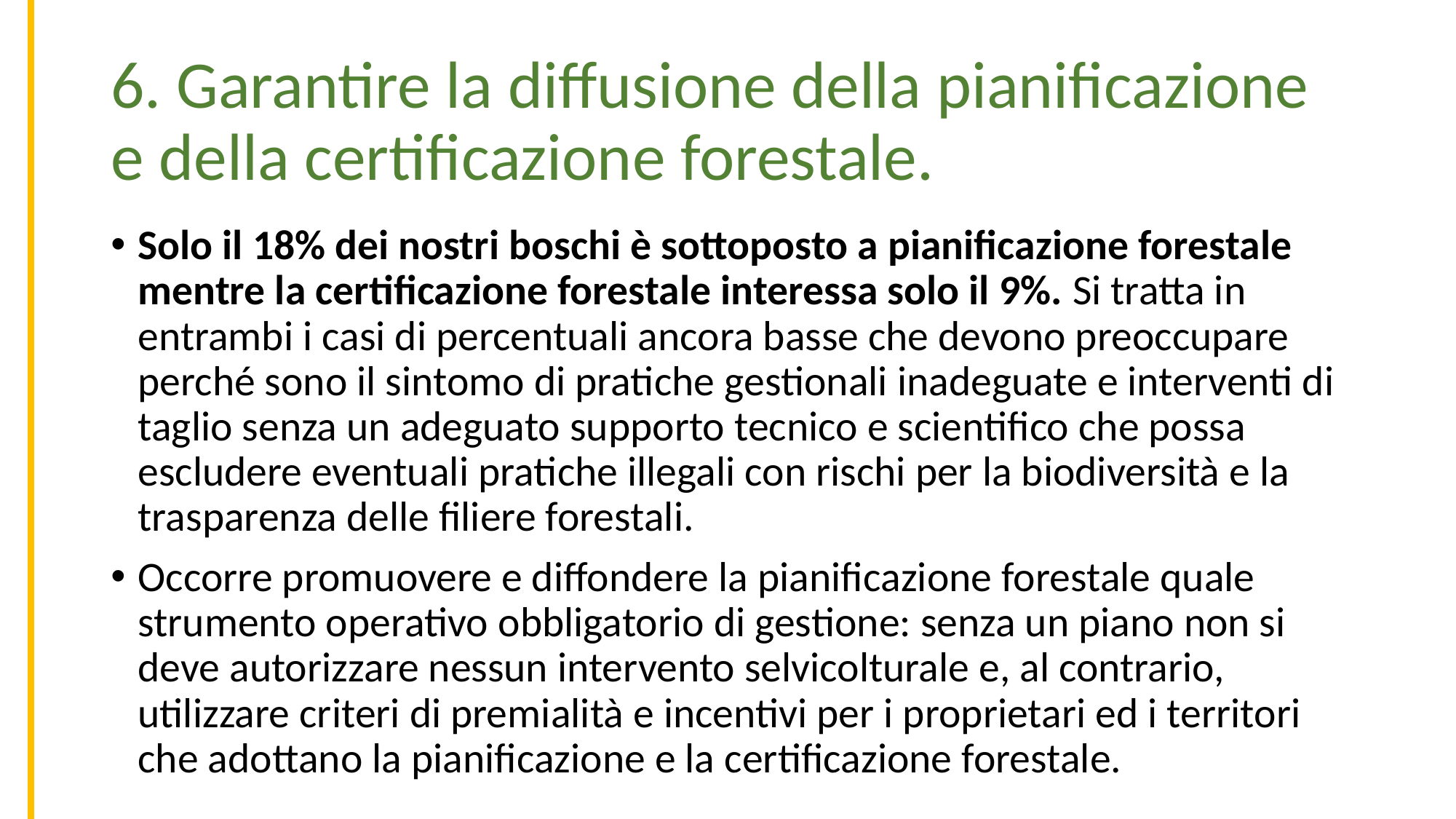

6. Garantire la diffusione della pianificazione e della certificazione forestale.
Solo il 18% dei nostri boschi è sottoposto a pianificazione forestale mentre la certificazione forestale interessa solo il 9%. Si tratta in entrambi i casi di percentuali ancora basse che devono preoccupare perché sono il sintomo di pratiche gestionali inadeguate e interventi di taglio senza un adeguato supporto tecnico e scientifico che possa escludere eventuali pratiche illegali con rischi per la biodiversità e la trasparenza delle filiere forestali.
Occorre promuovere e diffondere la pianificazione forestale quale strumento operativo obbligatorio di gestione: senza un piano non si deve autorizzare nessun intervento selvicolturale e, al contrario, utilizzare criteri di premialità e incentivi per i proprietari ed i territori che adottano la pianificazione e la certificazione forestale.